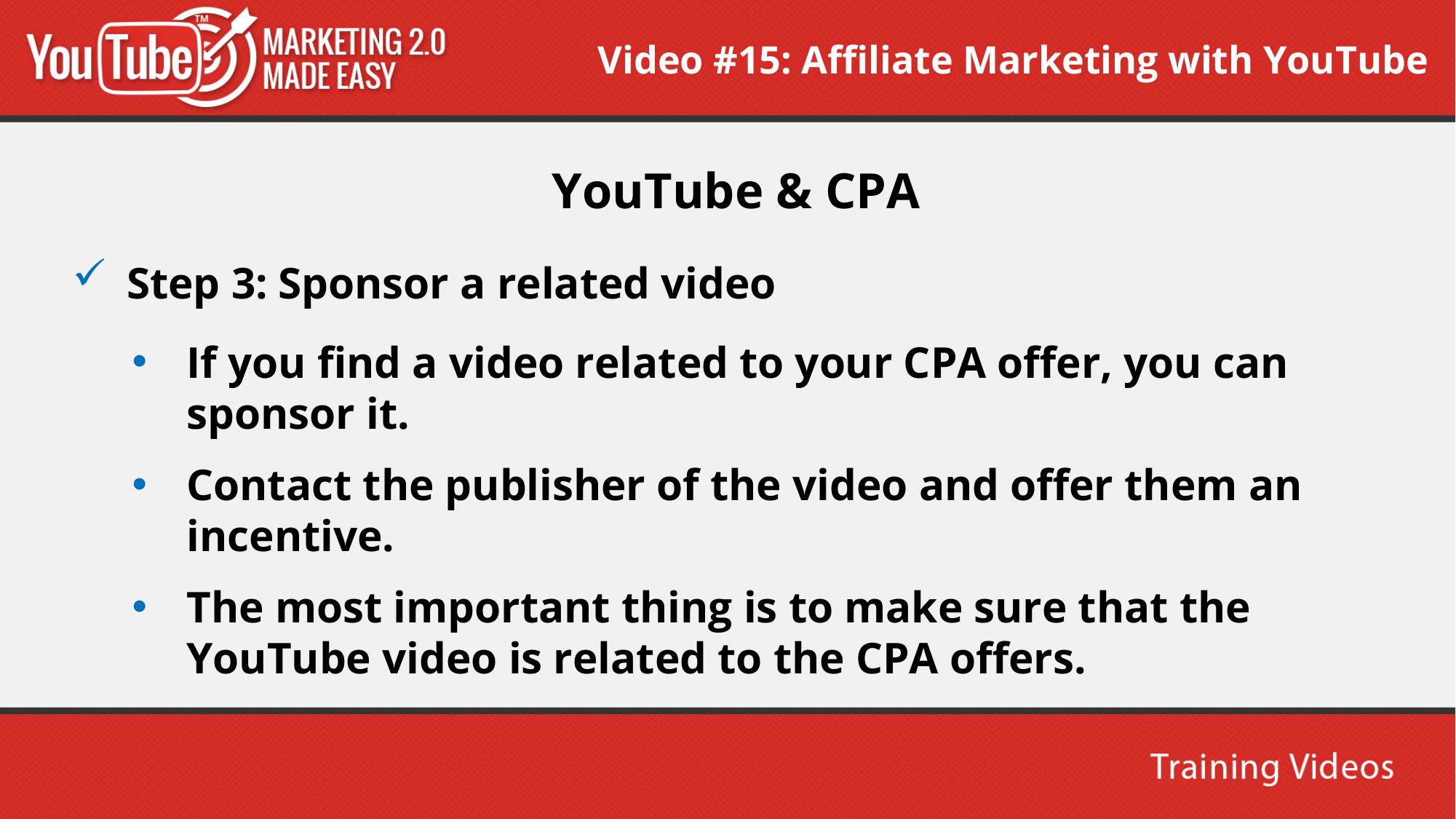

Video #15: Affiliate Marketing with YouTube
 YouTube & CPA
Step 3: Sponsor a related video
If you find a video related to your CPA offer, you can sponsor it.
Contact the publisher of the video and offer them an incentive.
The most important thing is to make sure that the YouTube video is related to the CPA offers.